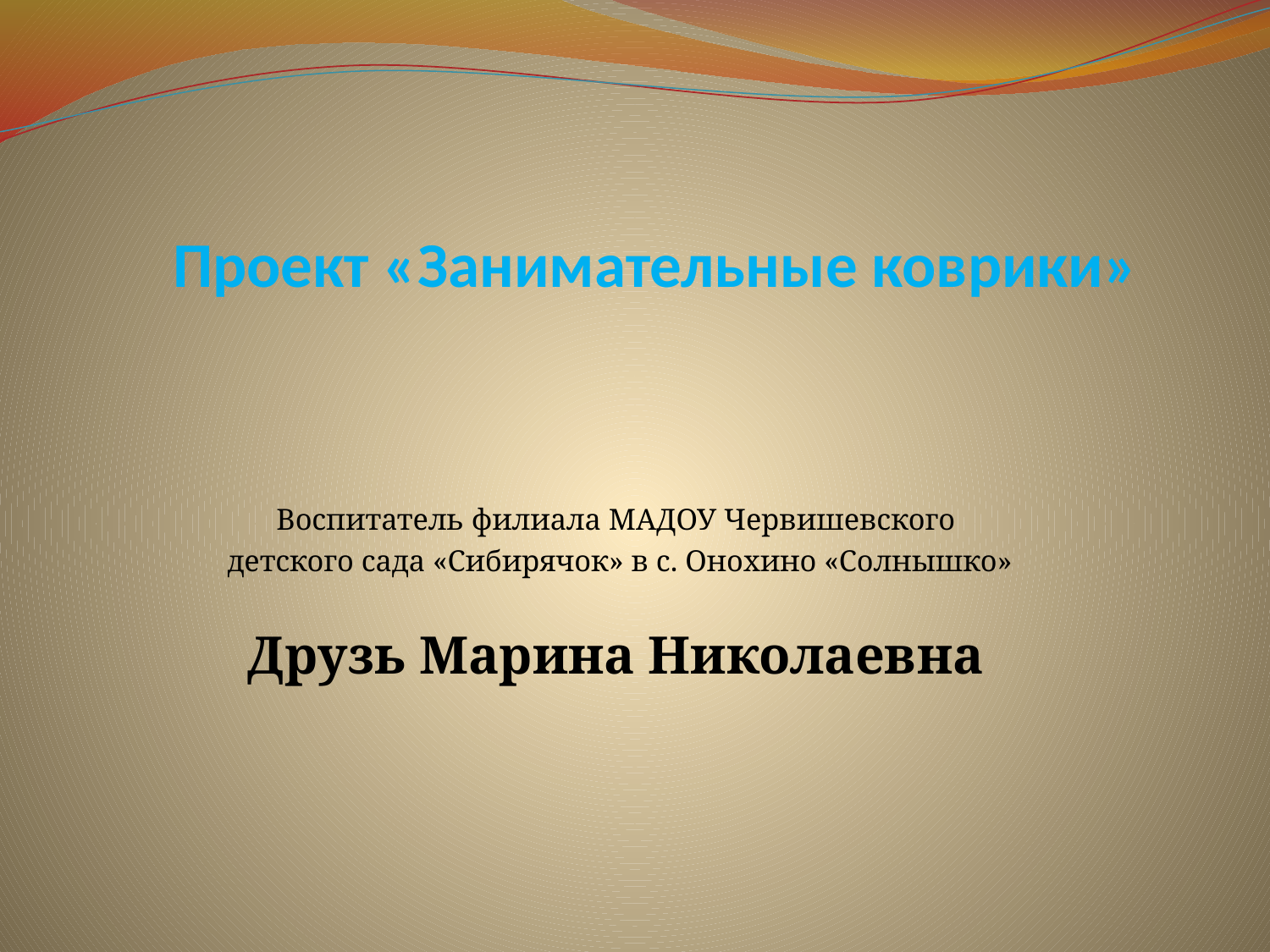

# Проект «Занимательные коврики»

Воспитатель филиала МАДОУ Червишевского
 детского сада «Сибирячок» в с. Онохино «Солнышко»
Друзь Марина Николаевна